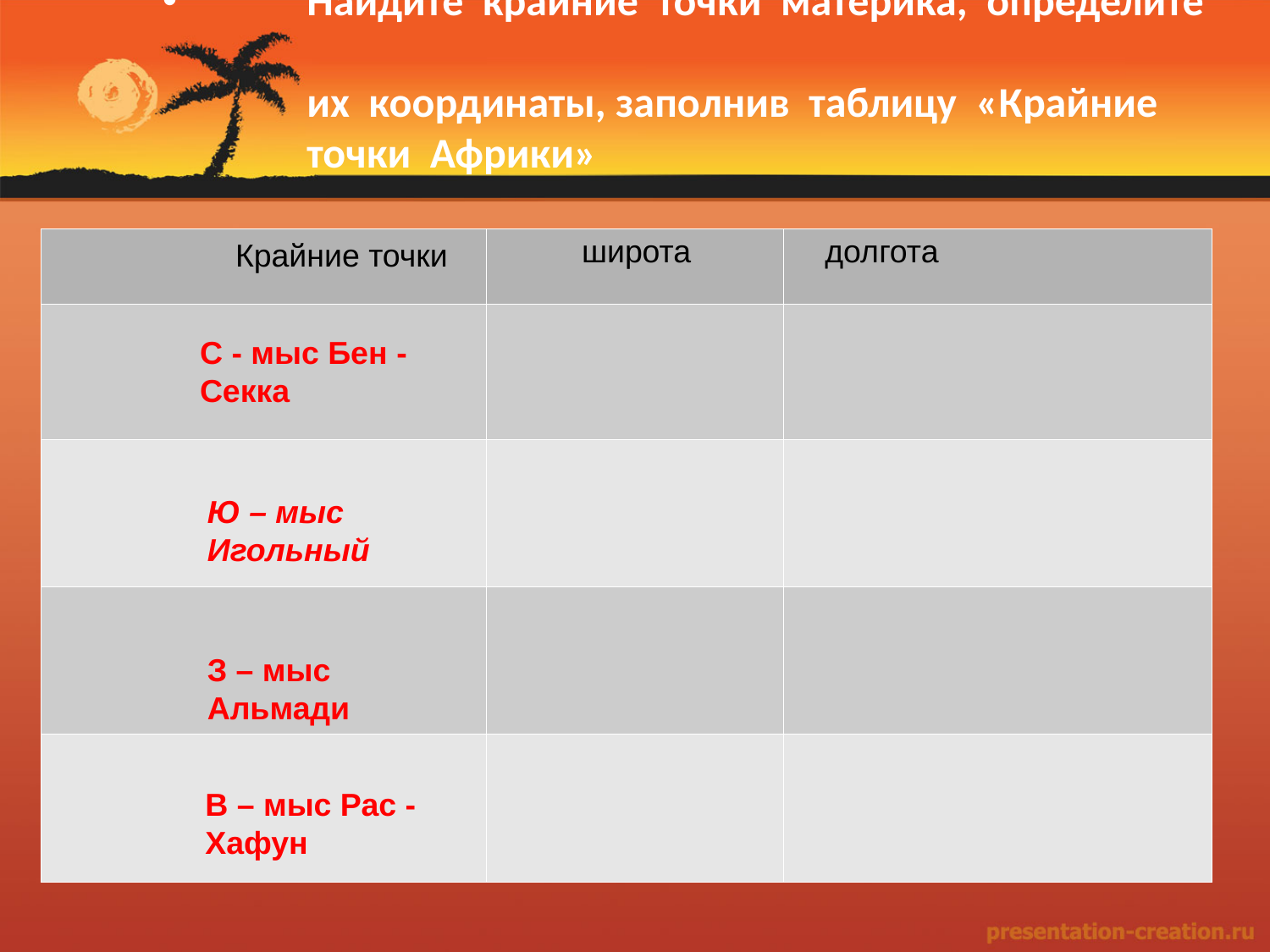

Найдите  крайние  точки  материка,  определите
            их  координаты, заполнив  таблицу  «Крайние
            точки  Африки»
широта
долгота
|  |  |  |
| --- | --- | --- |
|  |  |  |
|  |  |  |
|  |  |  |
|  |  |  |
Крайние точки
С - мыс Бен - Секка
Ю – мыс Игольный
З – мыс Альмади
В – мыс Рас - Хафун